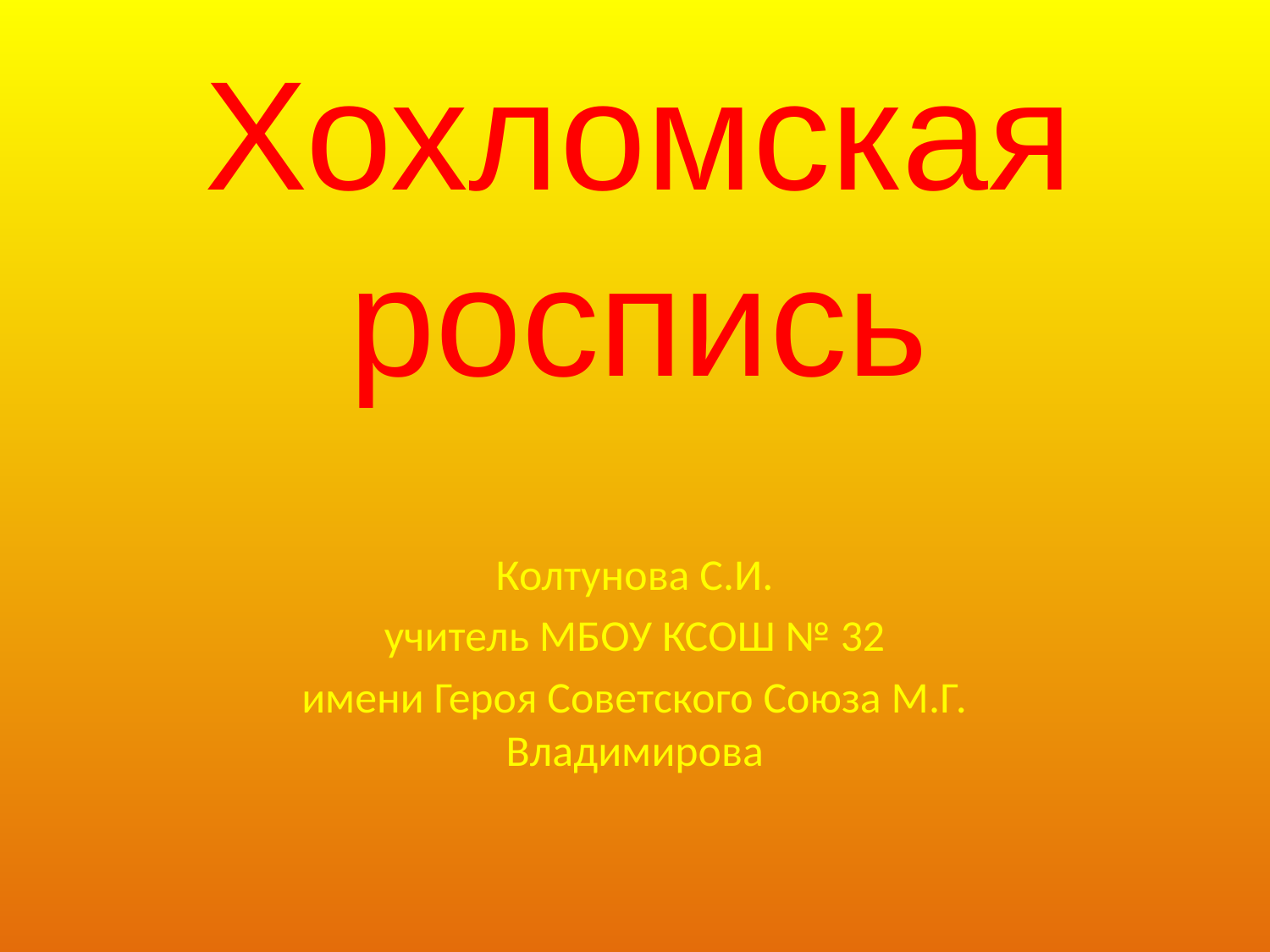

# Хохломская роспись
Колтунова С.И.
 учитель МБОУ КСОШ № 32
имени Героя Советского Союза М.Г. Владимирова